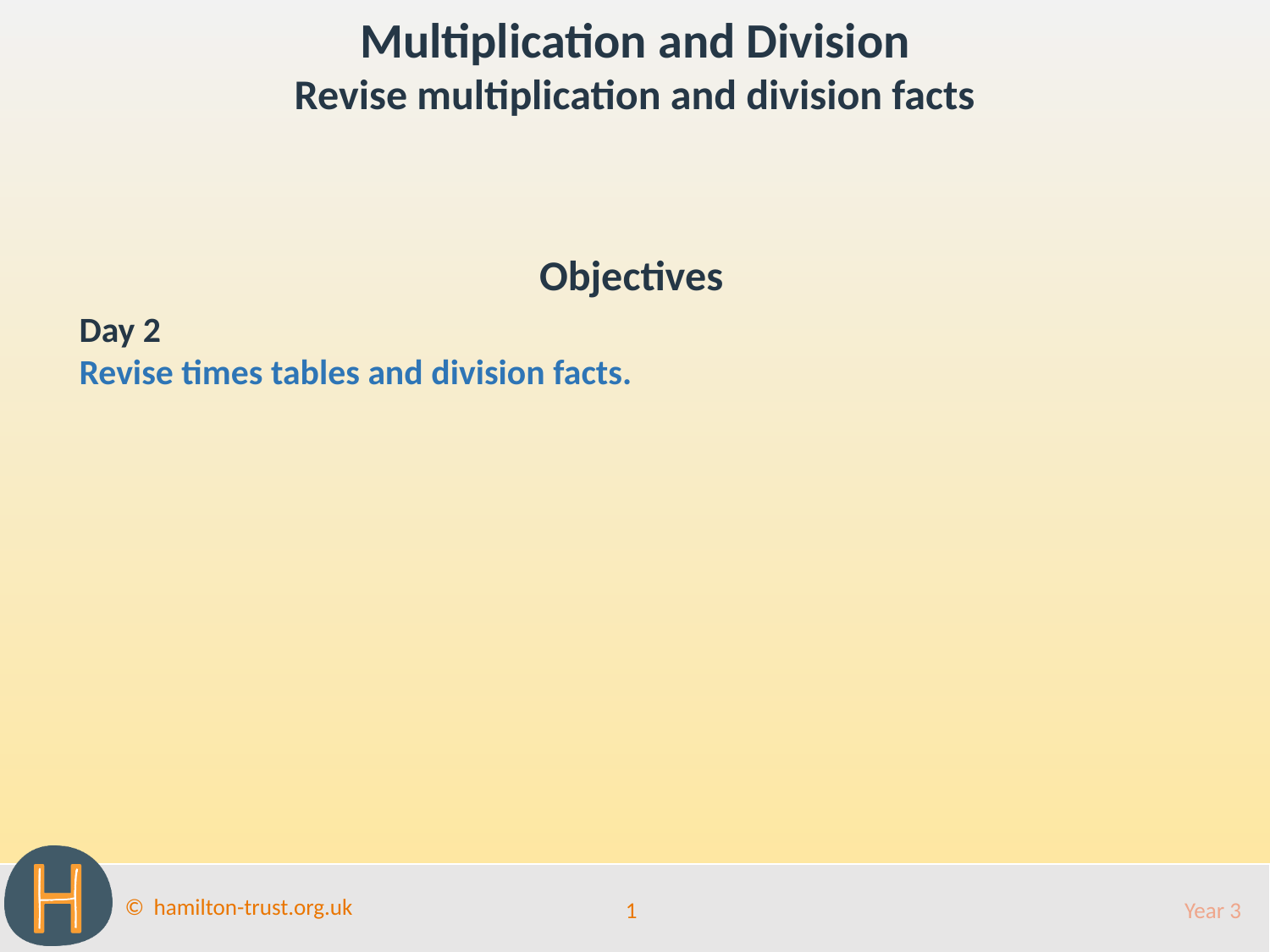

Multiplication and Division
Revise multiplication and division facts
Objectives
Day 2
Revise times tables and division facts.
1
Year 3